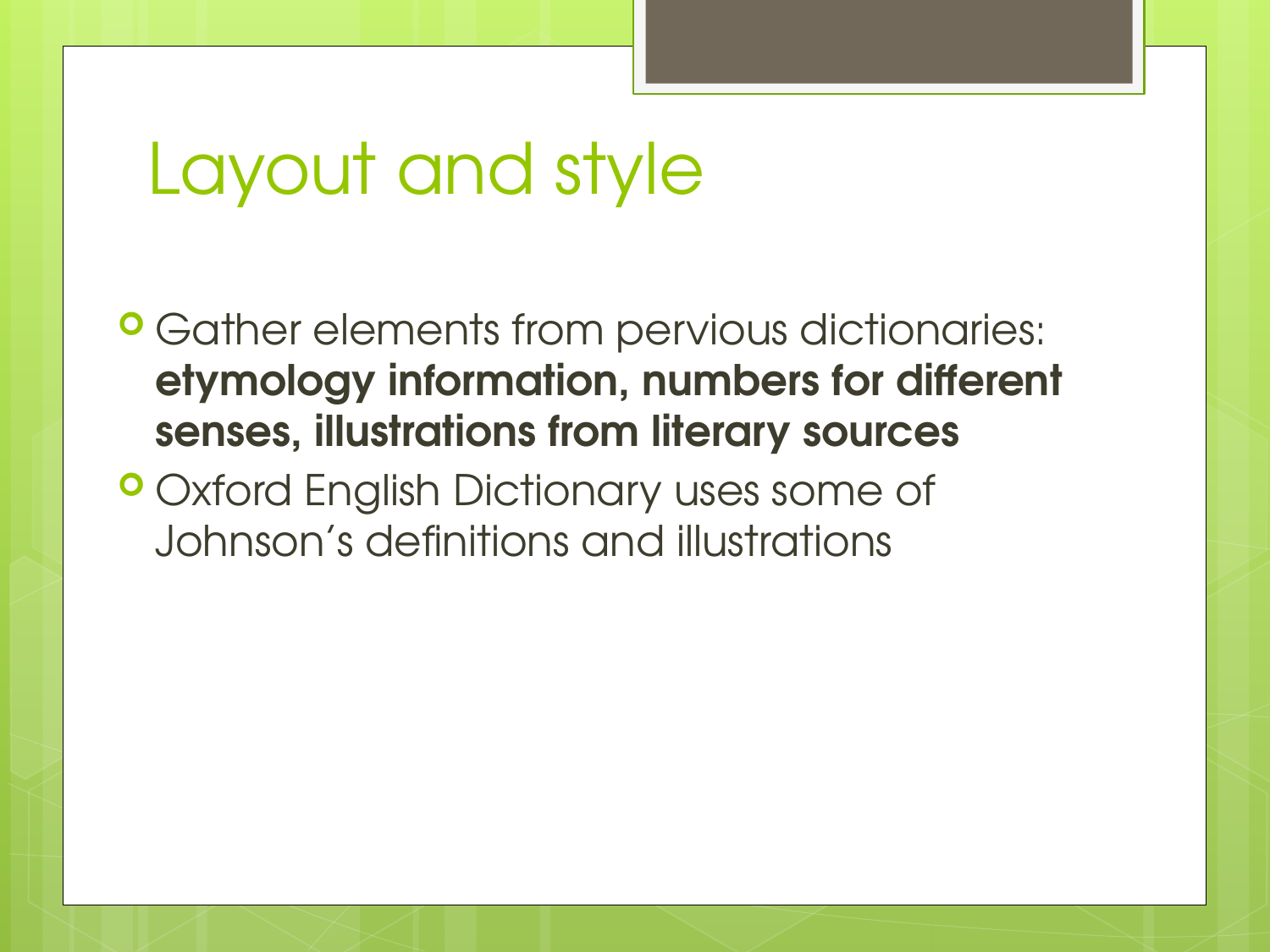

# Layout and style
Gather elements from pervious dictionaries: etymology information, numbers for different senses, illustrations from literary sources
Oxford English Dictionary uses some of Johnson’s definitions and illustrations